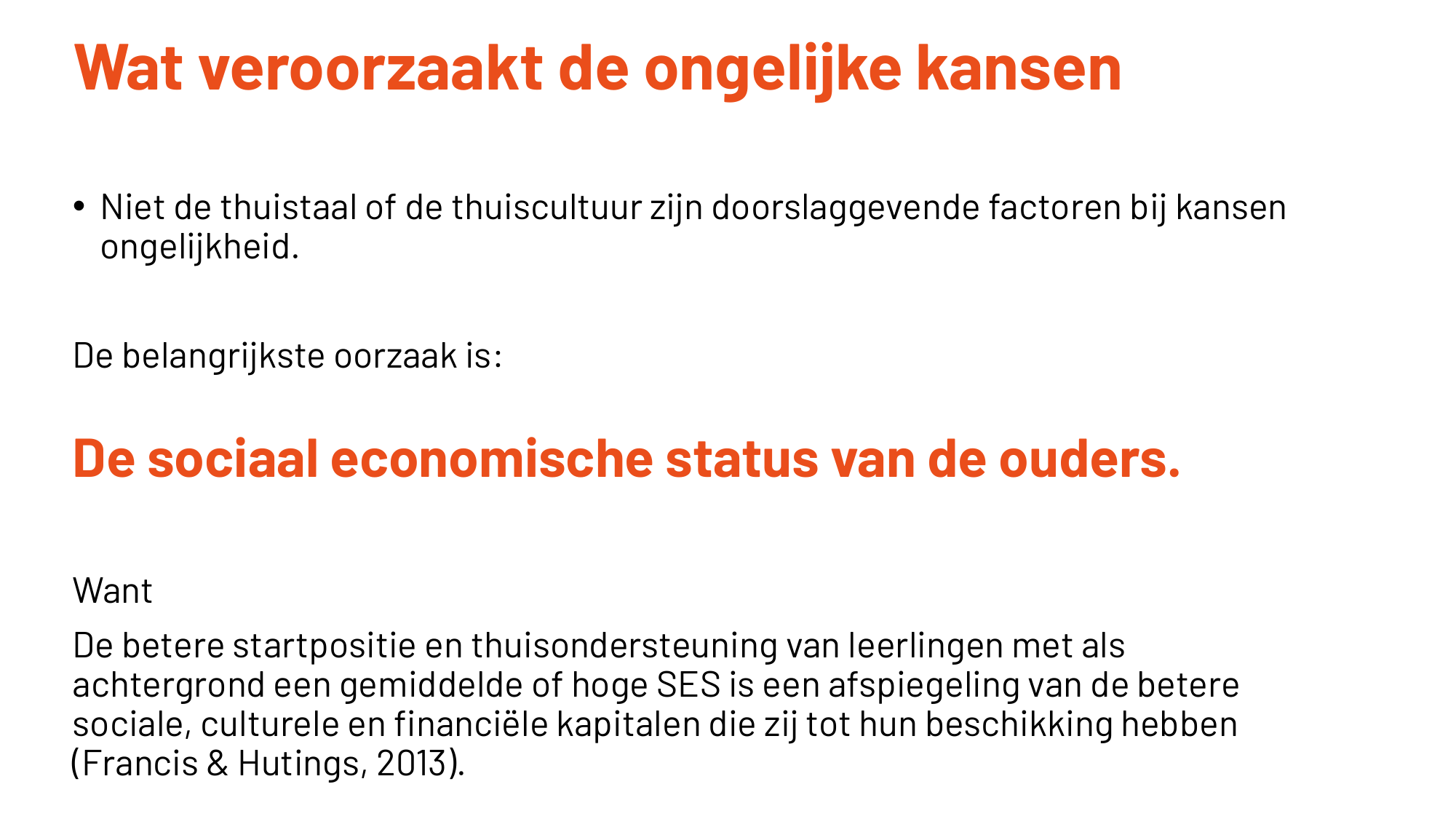

# Wat veroorzaakt de ongelijke kansen
Niet de thuistaal of de thuiscultuur zijn doorslaggevende factoren bij kansen ongelijkheid.

De belangrijkste oorzaak is:

De sociaal economische status van de ouders.

Want
De betere startpositie en thuisondersteuning van leerlingen met als achtergrond een gemiddelde of hoge SES is een afspiegeling van de betere sociale, culturele en financiële kapitalen die zij tot hun beschikking hebben (Francis & Hutings, 2013).